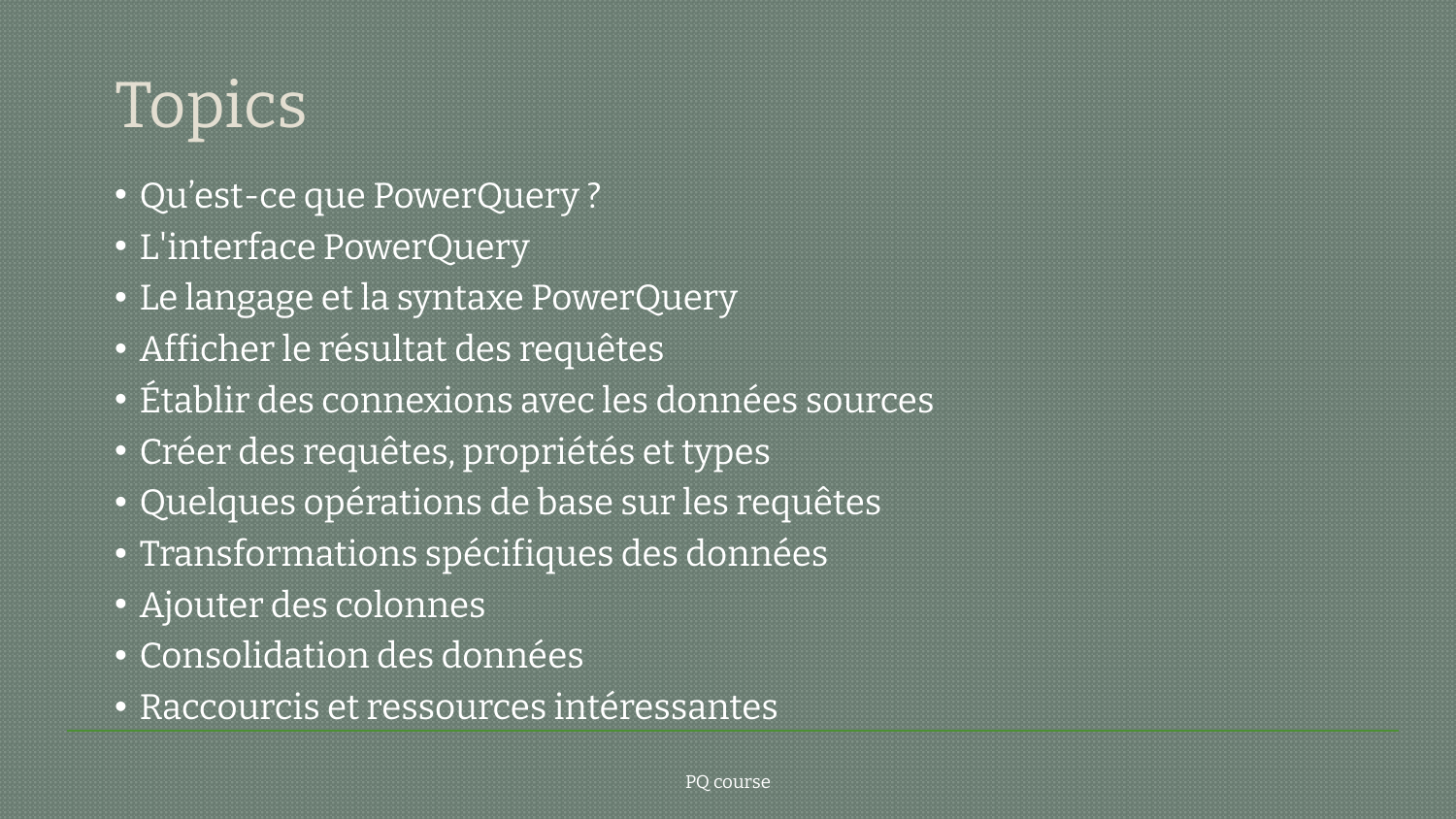

# Topics
Qu’est-ce que PowerQuery ?
L'interface PowerQuery
Le langage et la syntaxe PowerQuery
Afficher le résultat des requêtes
Établir des connexions avec les données sources
Créer des requêtes, propriétés et types
Quelques opérations de base sur les requêtes
Transformations spécifiques des données
Ajouter des colonnes
Consolidation des données
Raccourcis et ressources intéressantes
PQ course